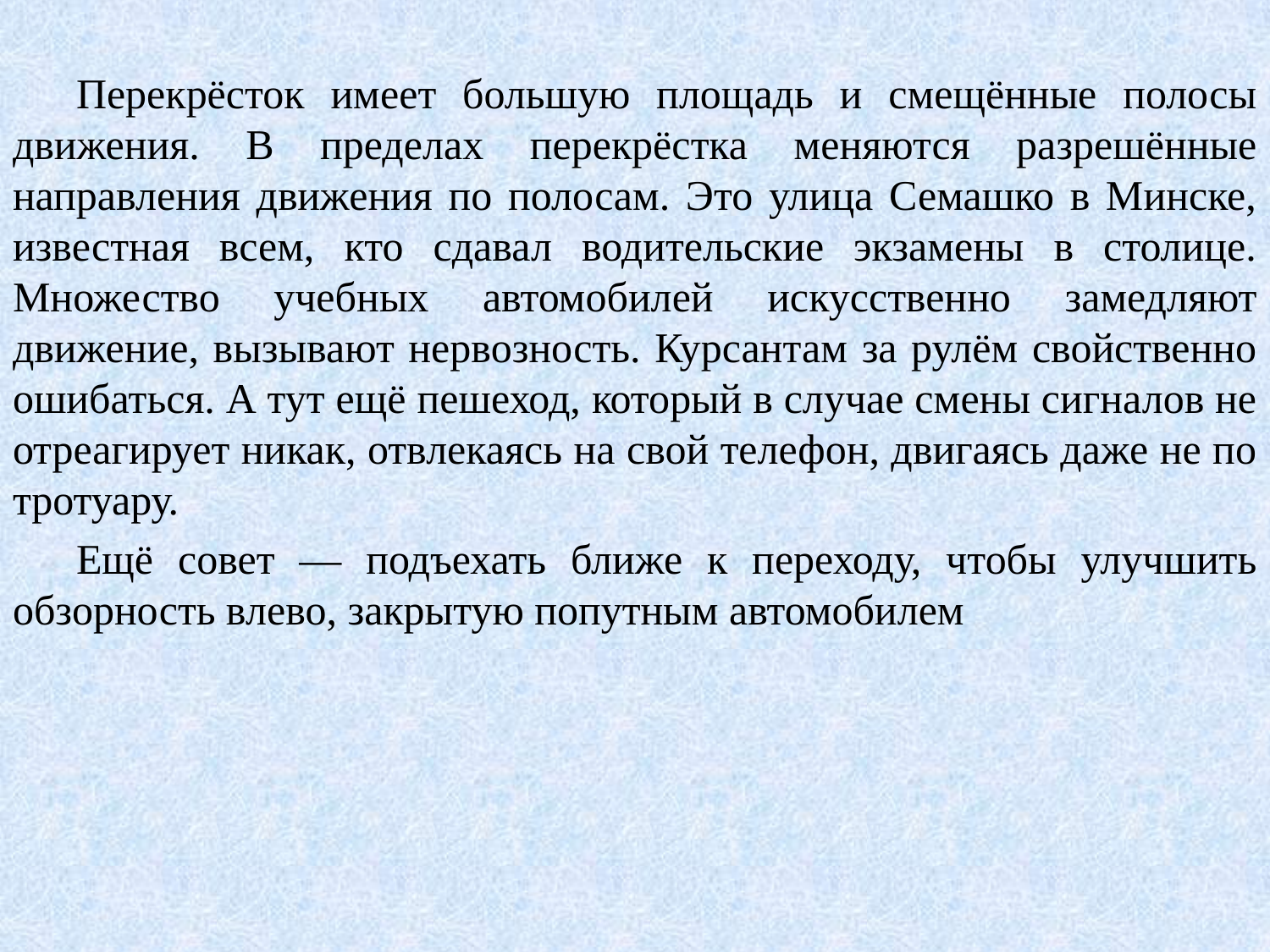

Перекрёсток имеет большую площадь и смещённые полосы движения. В пределах перекрёстка меняются разрешённые направления движения по полосам. Это улица Семашко в Минске, известная всем, кто сдавал водительские экзамены в столице. Множество учебных автомобилей искусственно замедляют движение, вызывают нервозность. Курсантам за рулём свойственно ошибаться. А тут ещё пешеход, который в случае смены сигналов не отреагирует никак, отвлекаясь на свой телефон, двигаясь даже не по тротуару.
Ещё совет — подъехать ближе к переходу, чтобы улучшить обзорность влево, закрытую попутным автомобилем